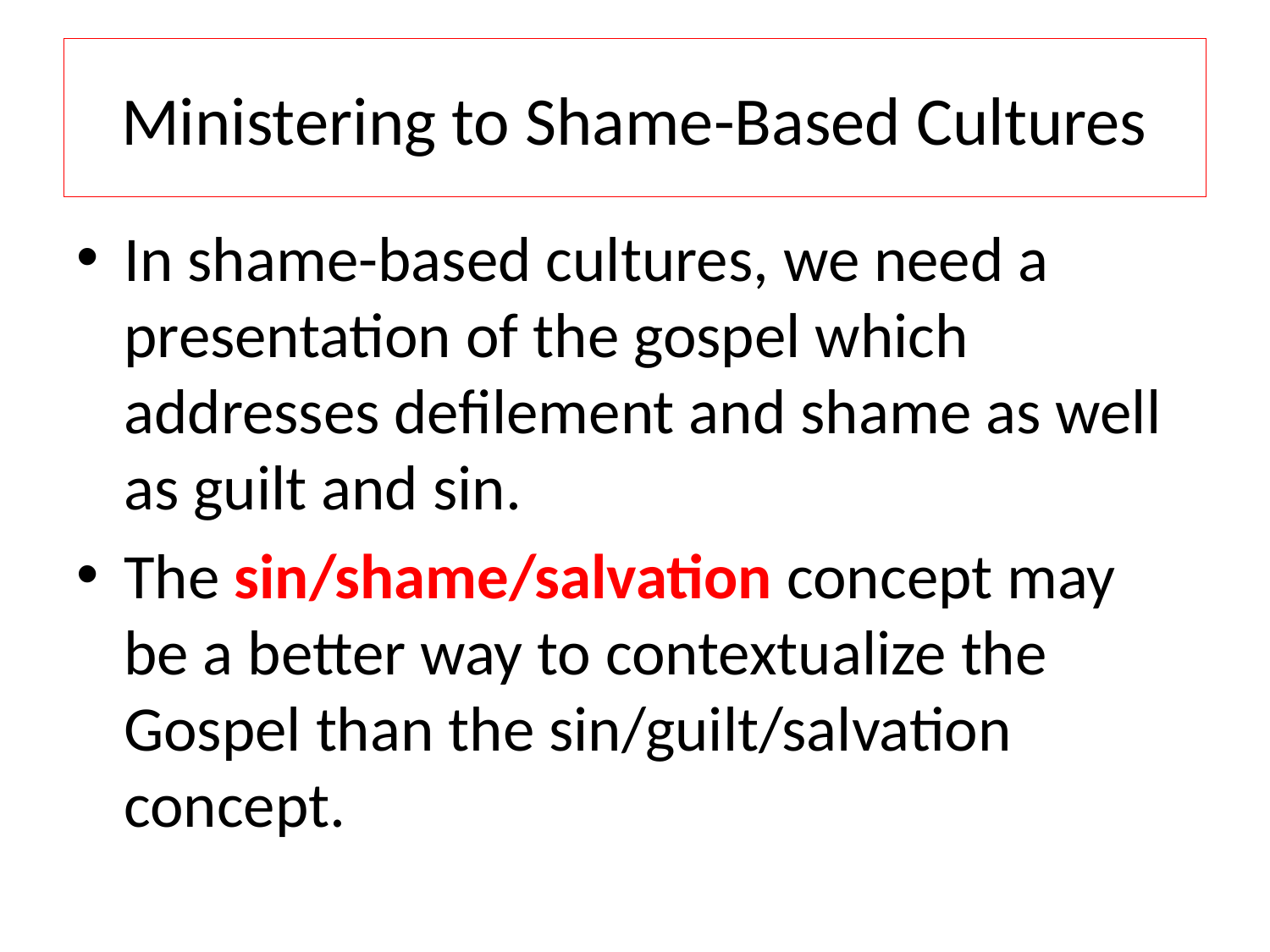

# Ministering to Shame-Based Cultures
In shame-based cultures, we need a presentation of the gospel which addresses defilement and shame as well as guilt and sin.
The sin/shame/salvation concept may be a better way to contextualize the Gospel than the sin/guilt/salvation concept.